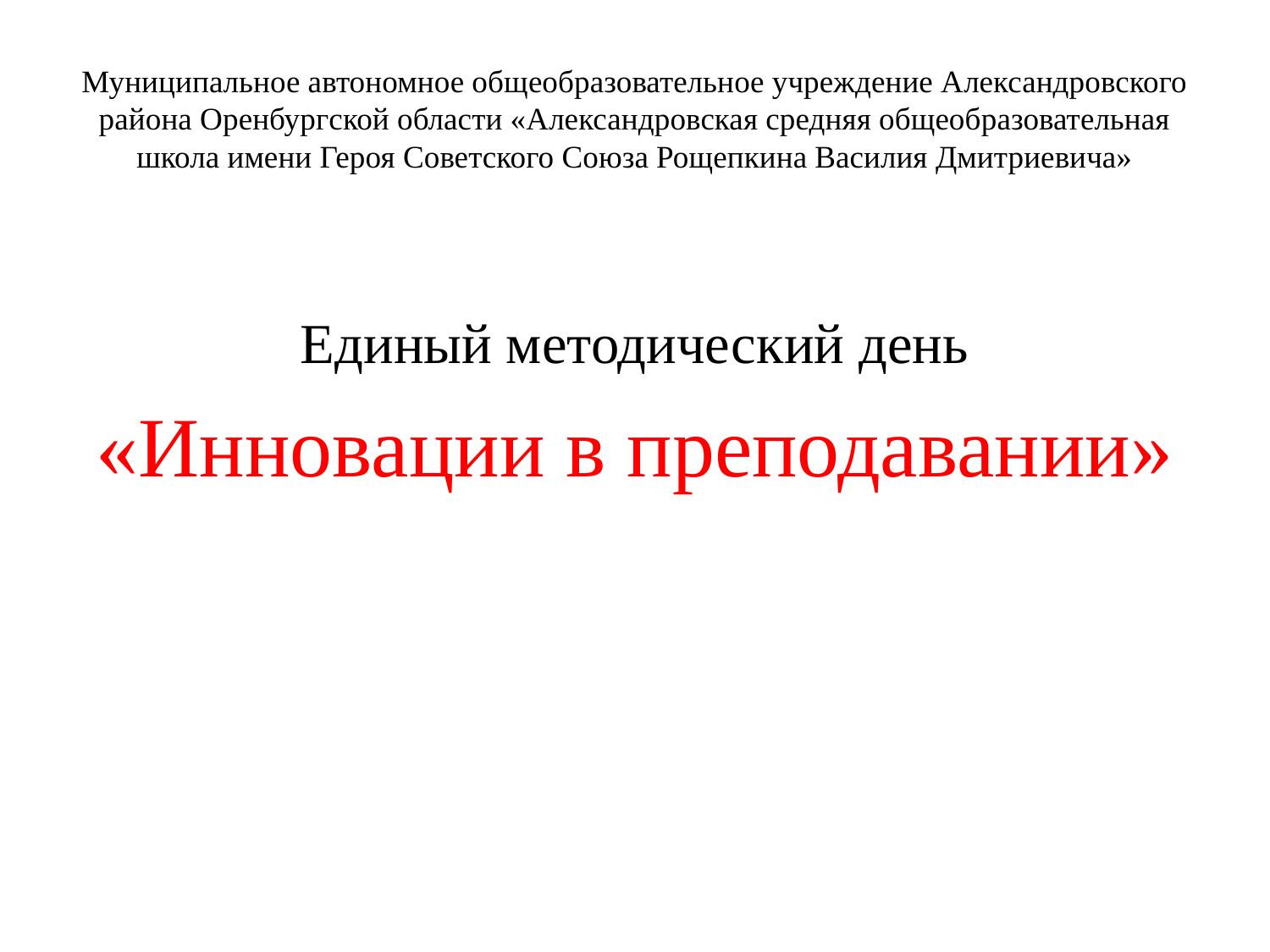

# Муниципальное автономное общеобразовательное учреждение Александровского района Оренбургской области «Александровская средняя общеобразовательная школа имени Героя Советского Союза Рощепкина Василия Дмитриевича»

Единый методический день
«Инновации в преподавании»